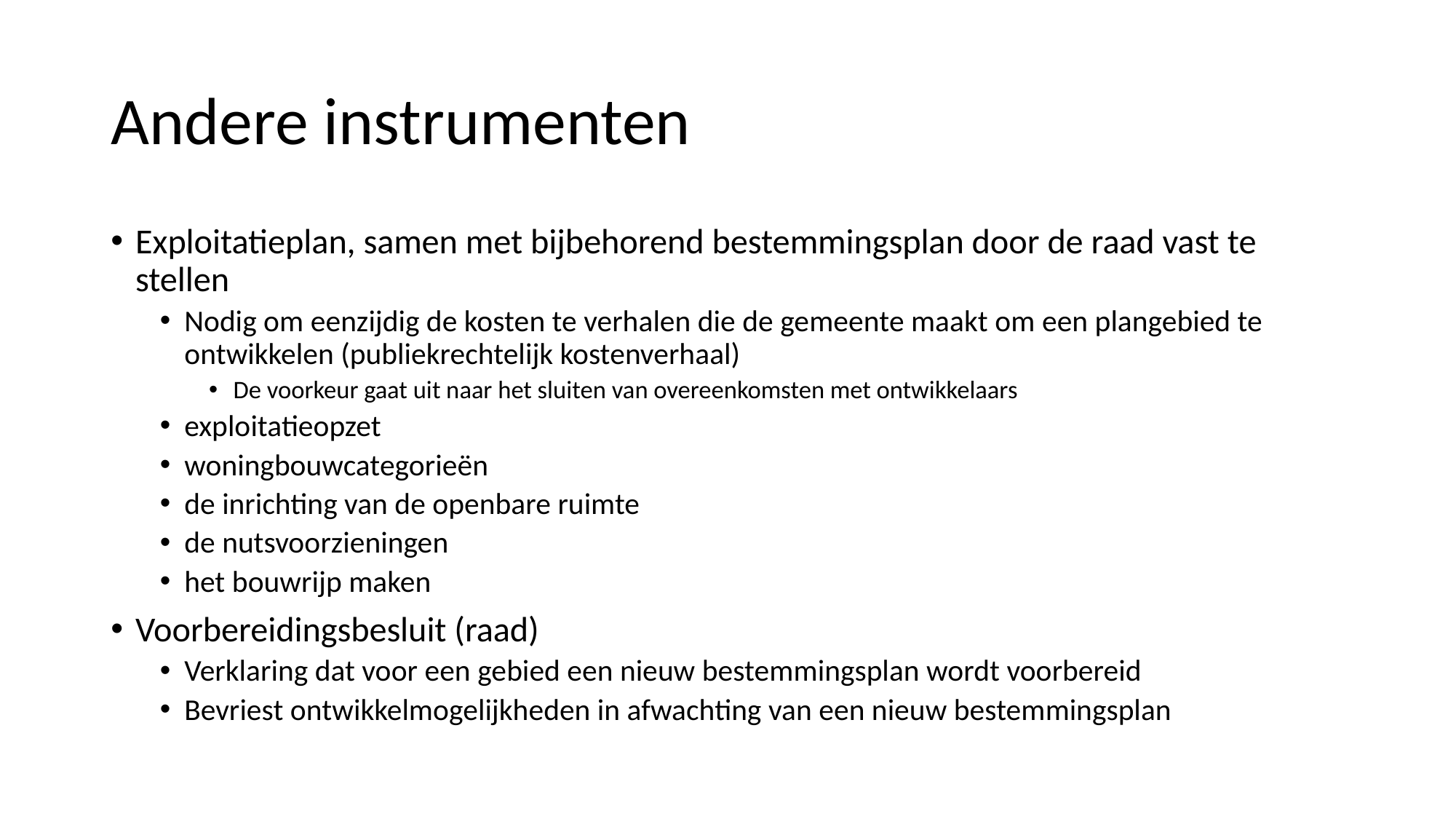

# Andere instrumenten
Exploitatieplan, samen met bijbehorend bestemmingsplan door de raad vast te stellen
Nodig om eenzijdig de kosten te verhalen die de gemeente maakt om een plangebied te ontwikkelen (publiekrechtelijk kostenverhaal)
De voorkeur gaat uit naar het sluiten van overeenkomsten met ontwikkelaars
exploitatieopzet
woningbouwcategorieën
de inrichting van de openbare ruimte
de nutsvoorzieningen
het bouwrijp maken
Voorbereidingsbesluit (raad)
Verklaring dat voor een gebied een nieuw bestemmingsplan wordt voorbereid
Bevriest ontwikkelmogelijkheden in afwachting van een nieuw bestemmingsplan